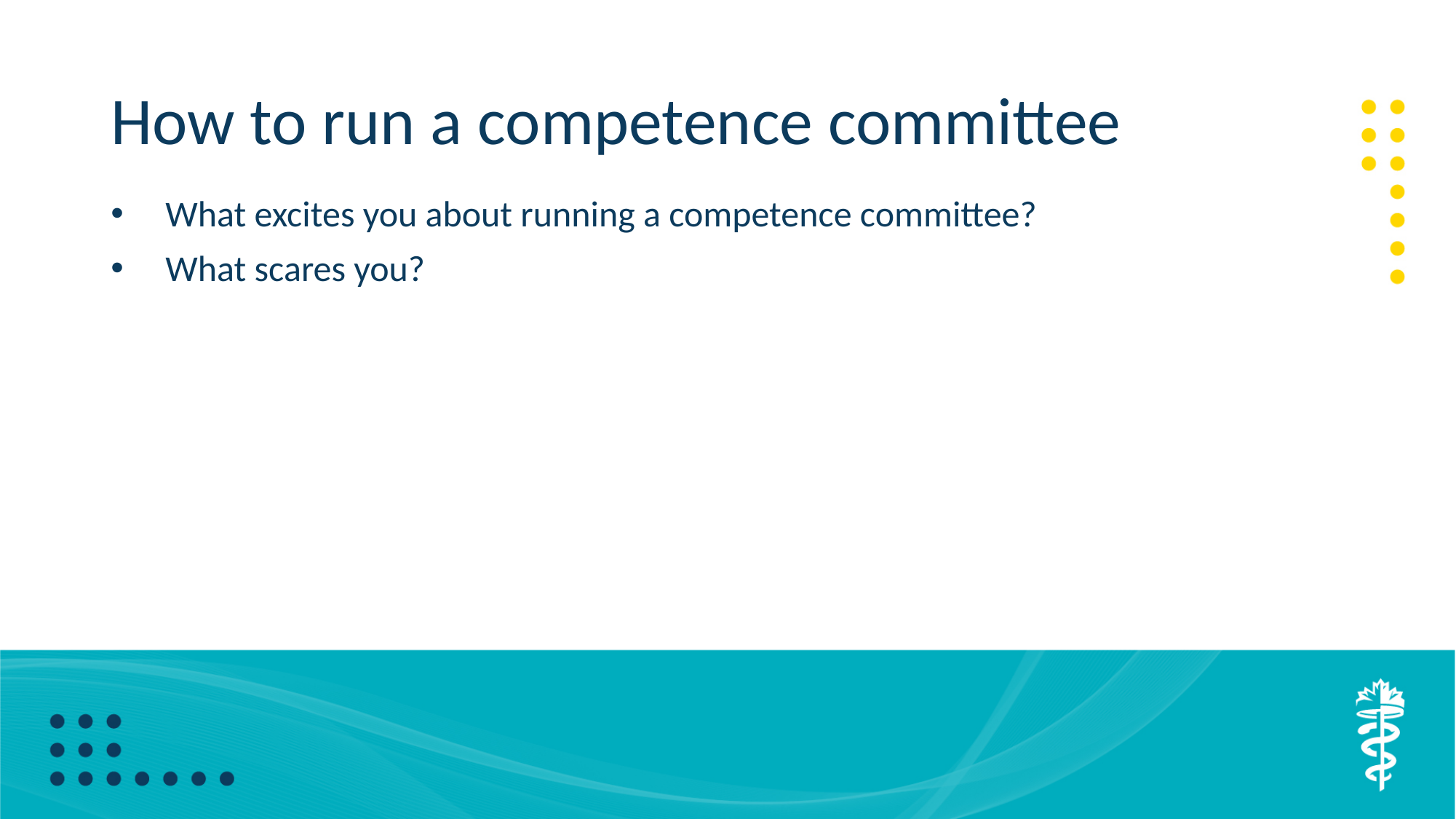

# How to run a competence committee
What excites you about running a competence committee?
What scares you?